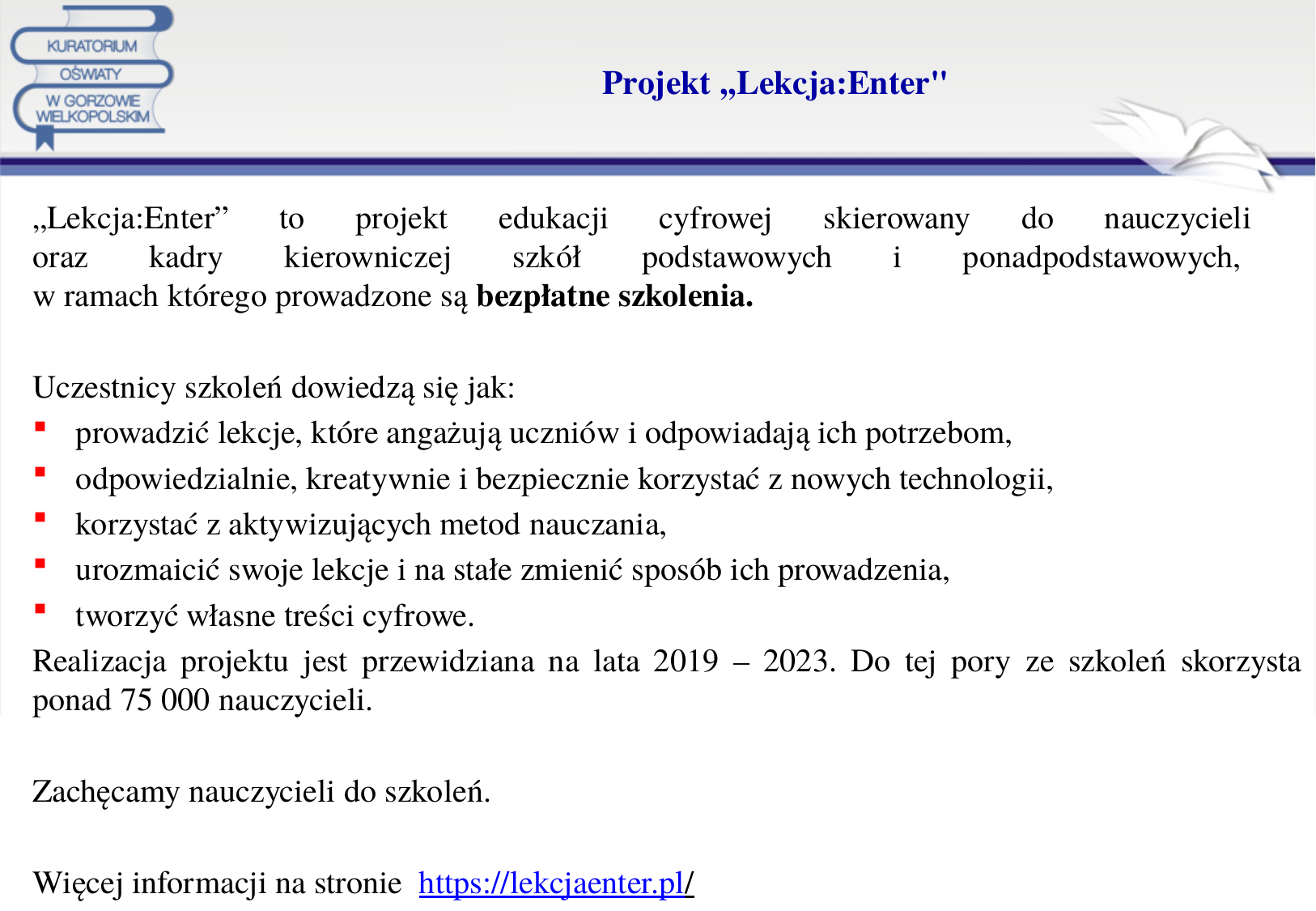

# Projekt ,,Lekcja:Enter"
„Lekcja:Enter” to projekt edukacji cyfrowej skierowany do nauczycieli
oraz kadry kierowniczej szkół podstawowych i ponadpodstawowych,
w ramach którego prowadzone są bezpłatne szkolenia.

Uczestnicy szkoleń dowiedzą się jak:
prowadzić lekcje, które angażują uczniów i odpowiadają ich potrzebom,
odpowiedzialnie, kreatywnie i bezpiecznie korzystać z nowych technologii,
korzystać z aktywizujących metod nauczania,
urozmaicić swoje lekcje i na stałe zmienić sposób ich prowadzenia,
tworzyć własne treści cyfrowe.
Realizacja projektu jest przewidziana na lata 2019 – 2023. Do tej pory ze szkoleń skorzysta ponad 75 000 nauczycieli.

Zachęcamy nauczycieli do szkoleń.

Więcej informacji na stronie  https://lekcjaenter.pl/